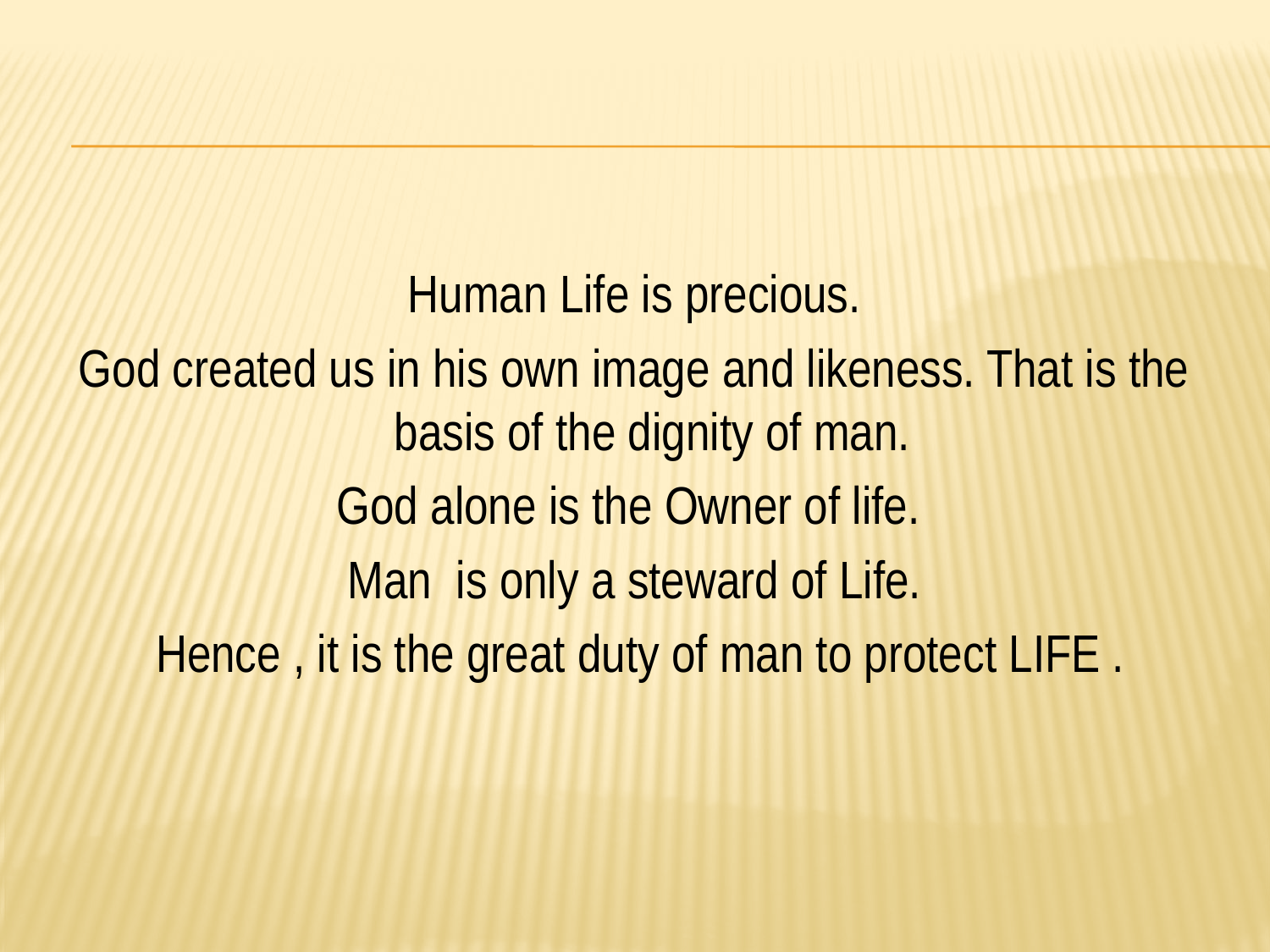

Human Life is precious.
God created us in his own image and likeness. That is the basis of the dignity of man.
God alone is the Owner of life.
Man  is only a steward of Life.
 Hence , it is the great duty of man to protect LIFE .